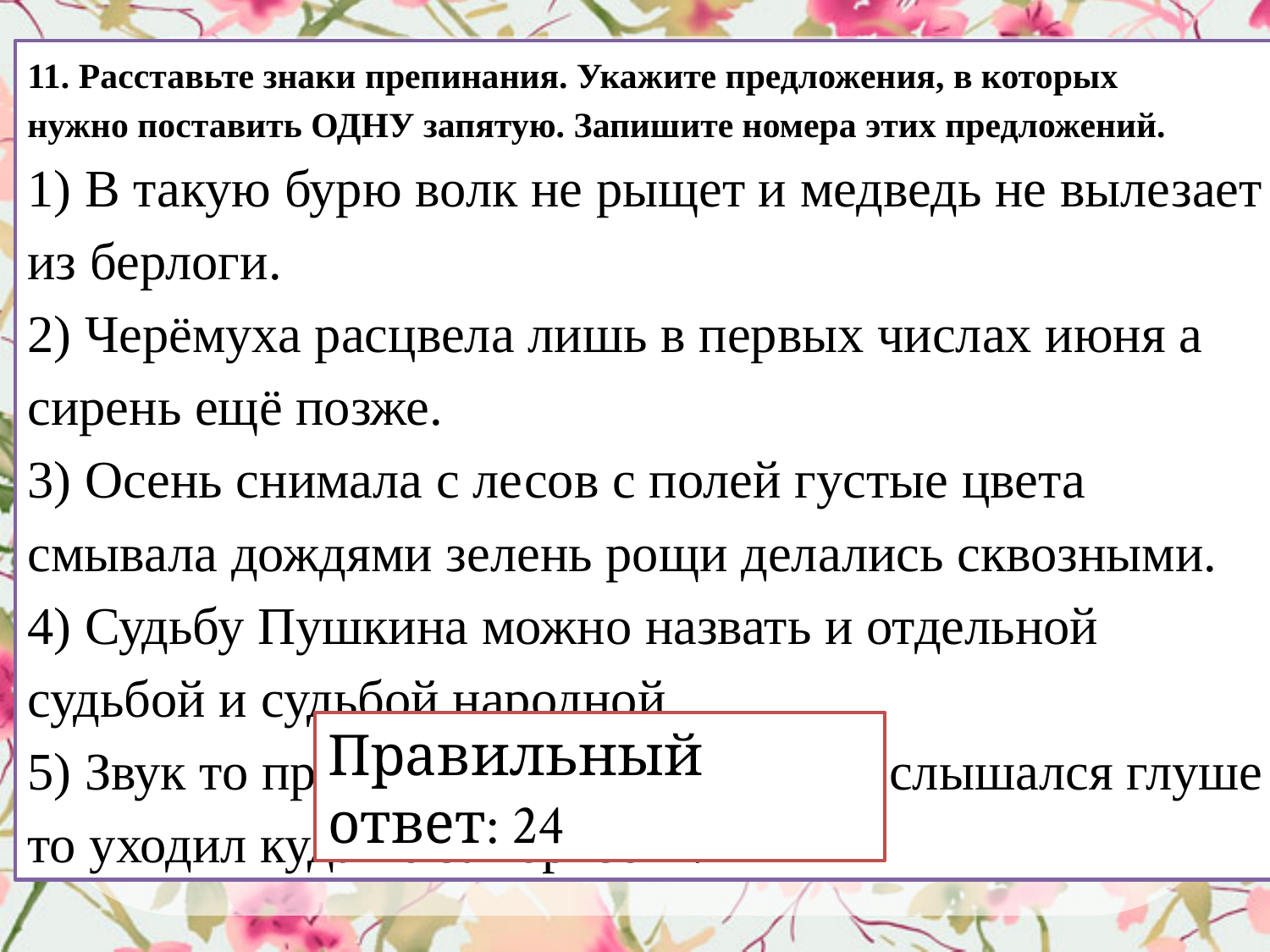

11. Расставьте знаки препинания. Укажите предложения, в которых
нужно поставить ОДНУ запятую. Запишите номера этих предложений.
1) В такую бурю волк не рыщет и медведь не вылезает из берлоги.
2) Черёмуха расцвела лишь в первых числах июня а сирень ещё позже.
3) Осень снимала с лесов с полей густые цвета смывала дождями зелень рощи делались сквозными.
4) Судьбу Пушкина можно назвать и отдельной судьбой и судьбой народной.
5) Звук то приближался и нарастал то слышался глуше то уходил куда-то за горизонт.
Правильный ответ: 24